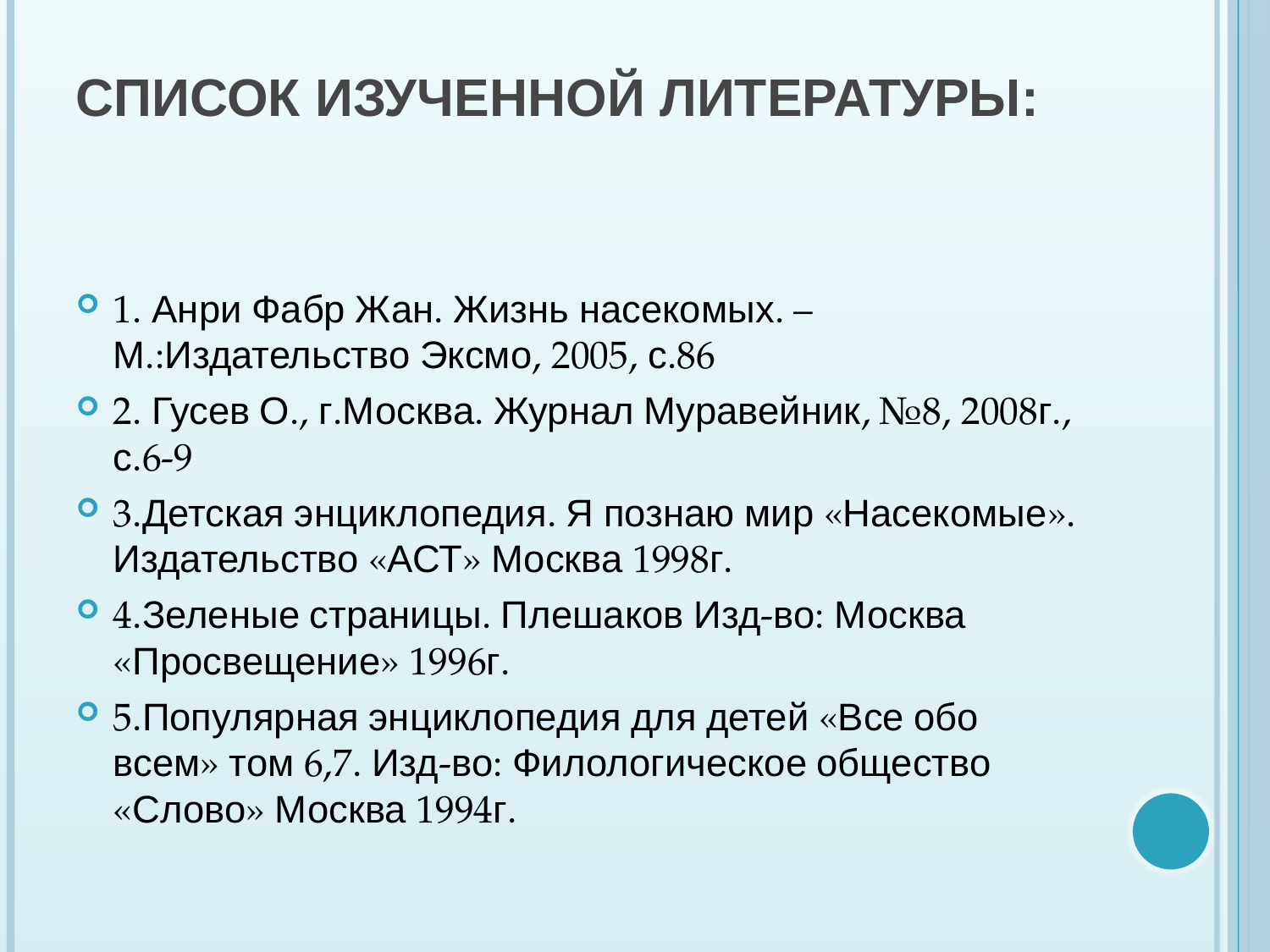

# Список изученной литературы:

1. Анри Фабр Жан. Жизнь насекомых. – М.:Издательство Эксмо, 2005, с.86
2. Гусев О., г.Москва. Журнал Муравейник, №8, 2008г., с.6-9
3.Детская энциклопедия. Я познаю мир «Насекомые». Издательство «АСТ» Москва 1998г.
4.Зеленые страницы. Плешаков Изд-во: Москва «Просвещение» 1996г.
5.Популярная энциклопедия для детей «Все обо всем» том 6,7. Изд-во: Филологическое общество «Слово» Москва 1994г.